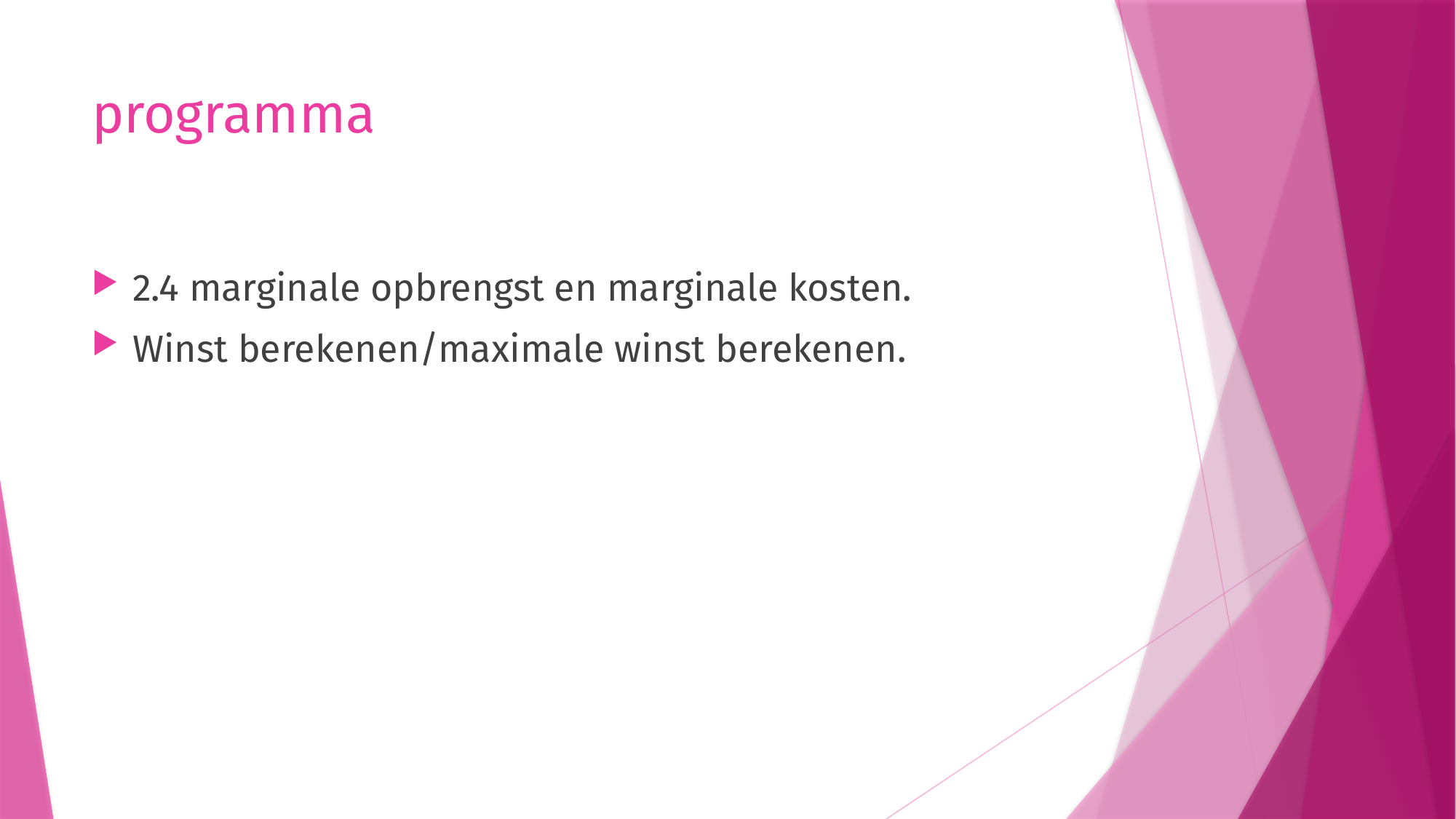

# programma
2.4 marginale opbrengst en marginale kosten.
Winst berekenen/maximale winst berekenen.